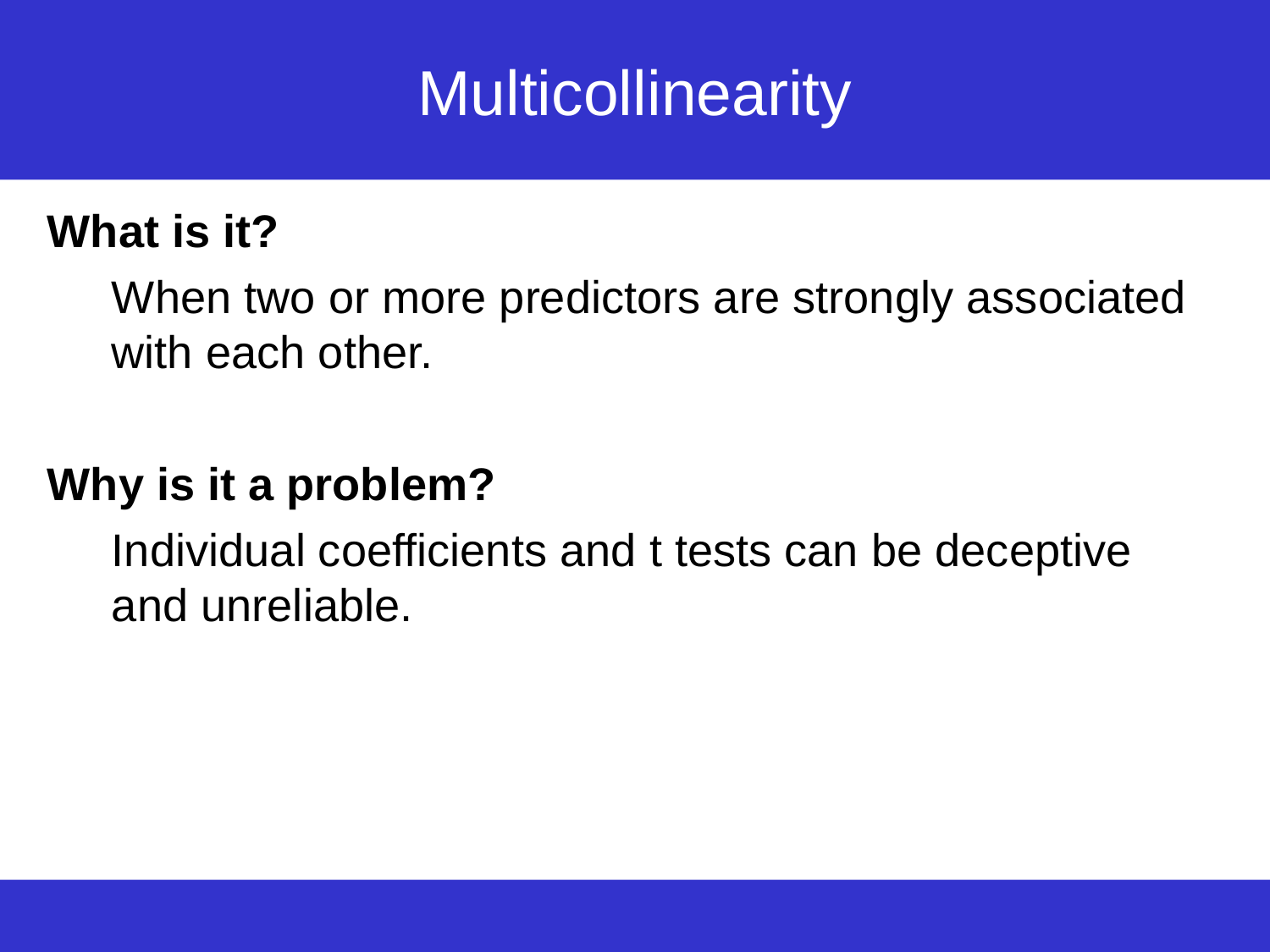

# Multicollinearity
What is it?
When two or more predictors are strongly associated with each other.

Why is it a problem?
Individual coefficients and t tests can be deceptive and unreliable.